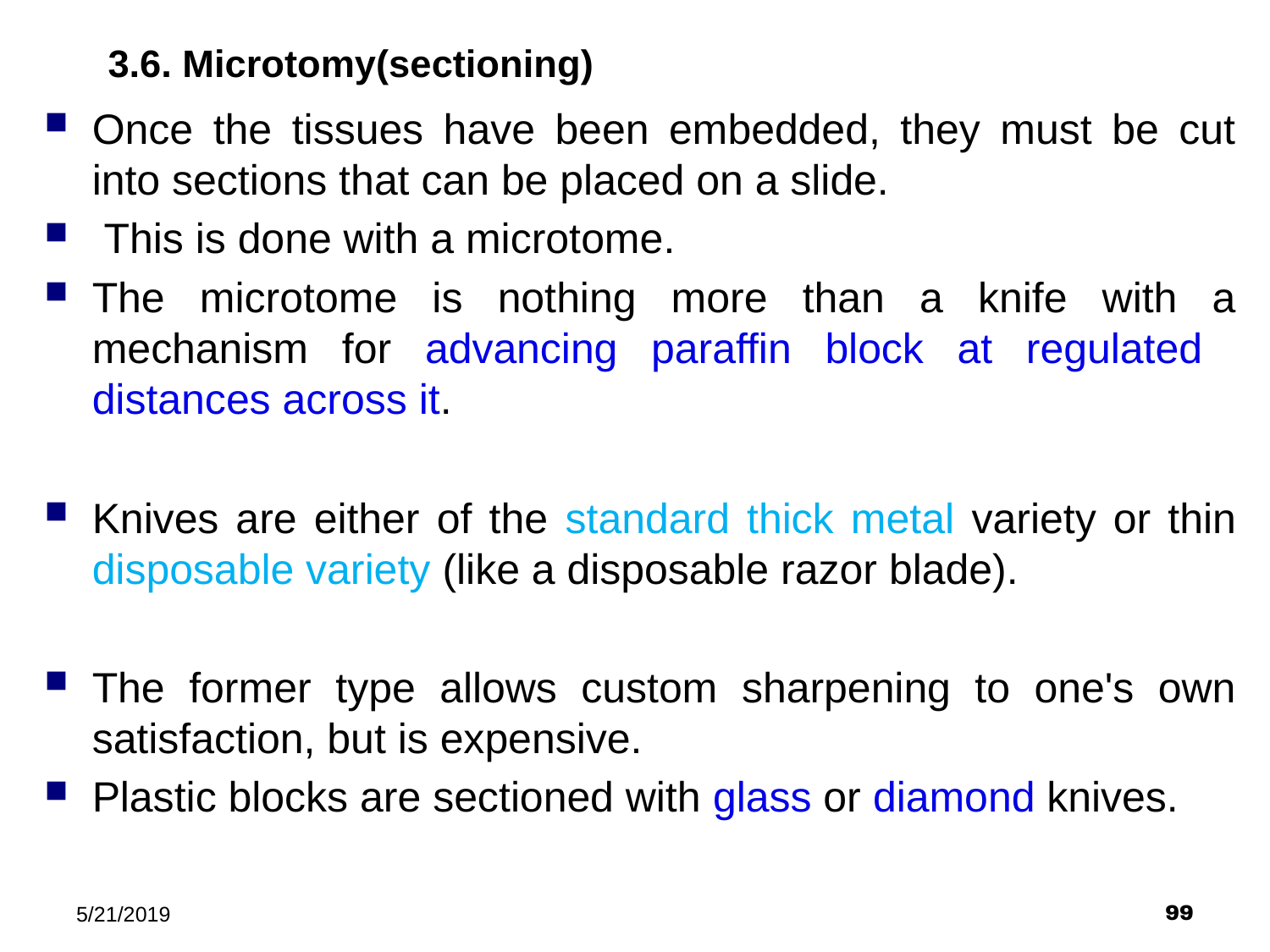

# 3.6. Microtomy(sectioning)
Once the tissues have been embedded, they must be cut into sections that can be placed on a slide.
 This is done with a microtome.
The microtome is nothing more than a knife with a mechanism for advancing paraffin block at regulated  distances across it.

Knives are either of the standard thick metal variety or thin disposable variety (like a disposable razor blade).

The former type allows custom sharpening to one's own satisfaction, but is expensive.
Plastic blocks are sectioned with glass or diamond knives.
5/21/2019
99